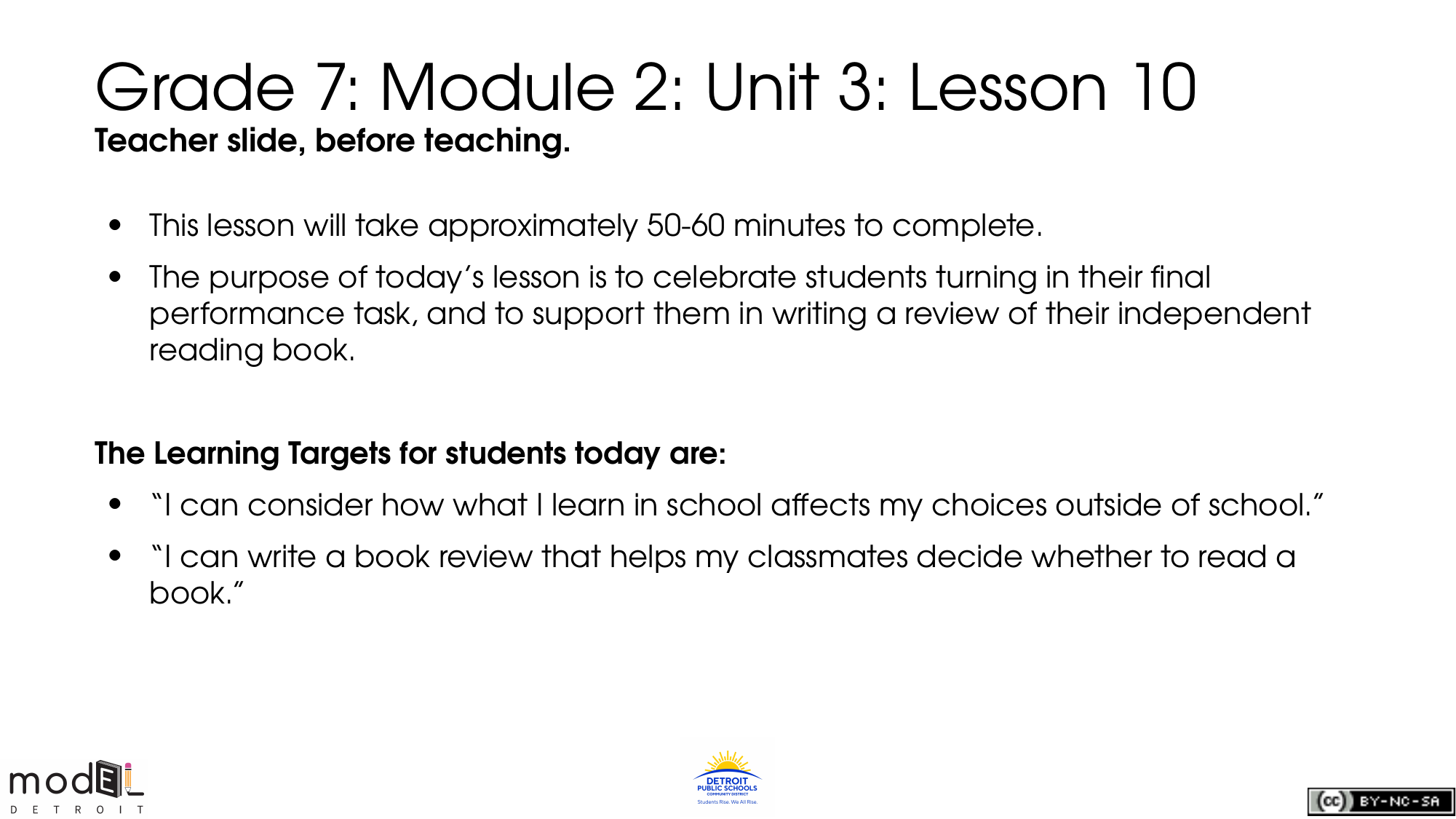

# Grade 7: Module 2: Unit 3: Lesson 10
Teacher slide, before teaching.
This lesson will take approximately 50-60 minutes to complete.
The purpose of today’s lesson is to celebrate students turning in their final performance task, and to support them in writing a review of their independent reading book.

The Learning Targets for students today are:
“I can consider how what I learn in school affects my choices outside of school.”
“I can write a book review that helps my classmates decide whether to read a book.”